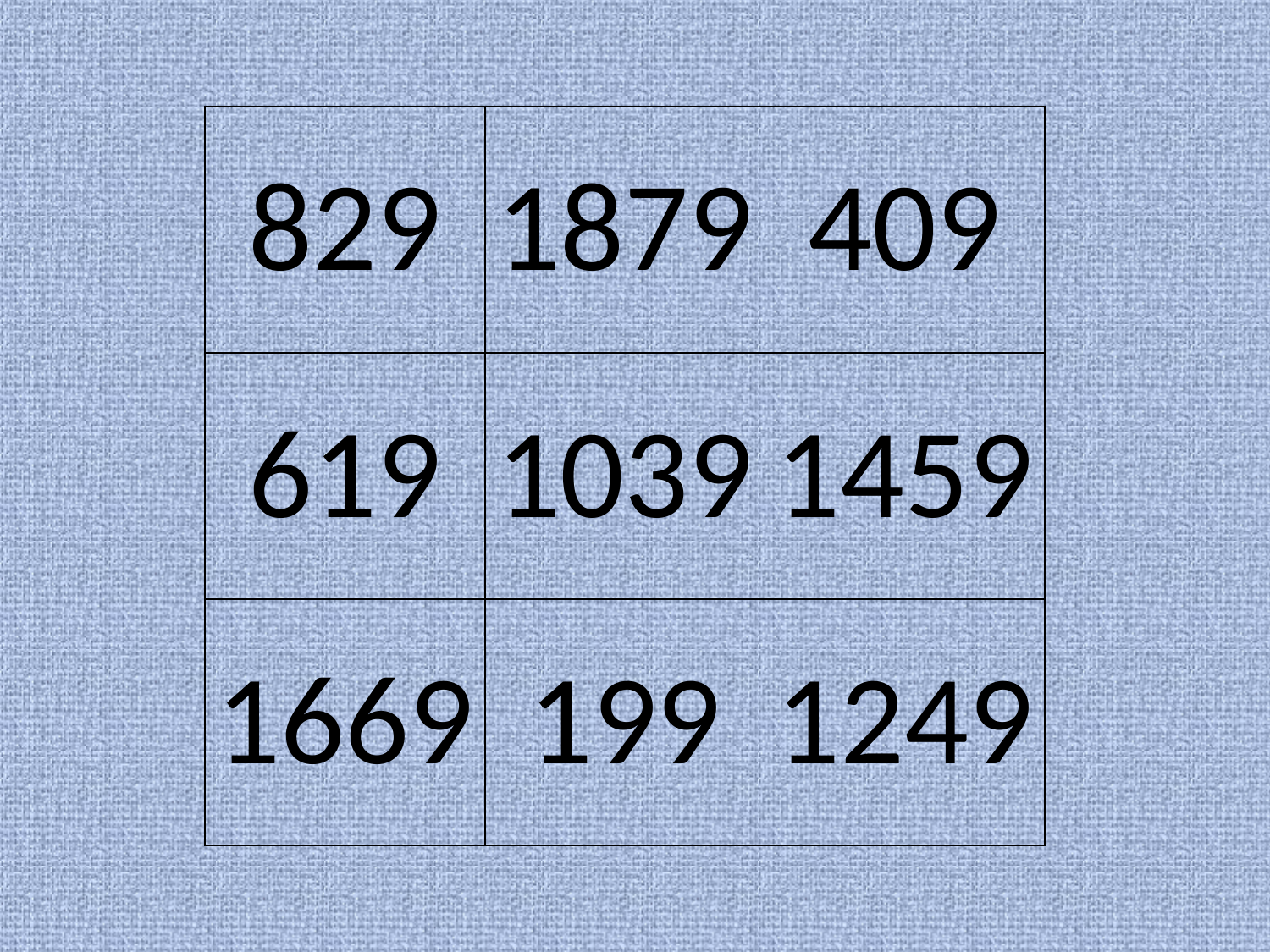

| 829 | 1879 | 409 |
| --- | --- | --- |
| 619 | 1039 | 1459 |
| 1669 | 199 | 1249 |